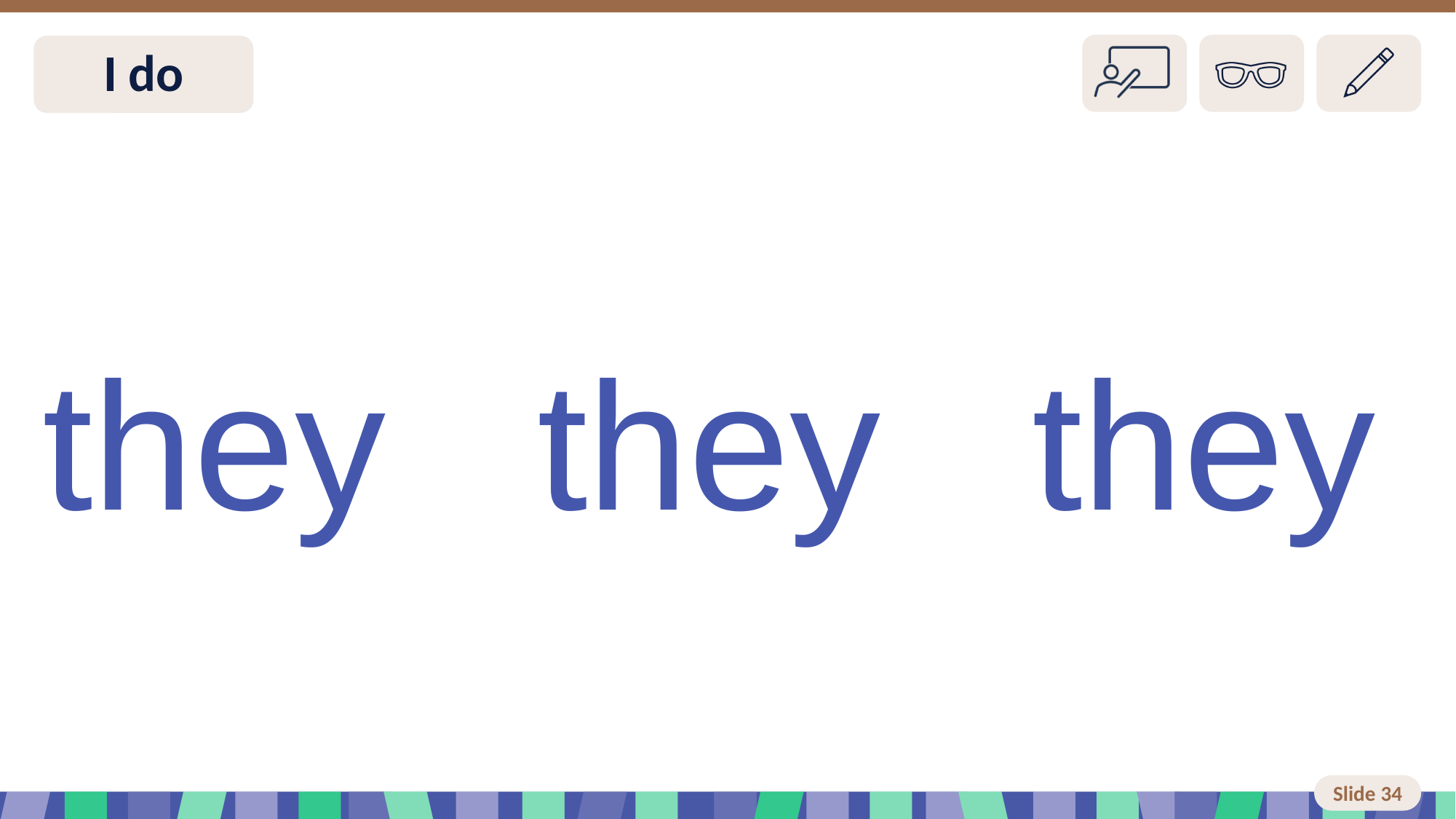

# Slide 31 I do
they   they   they